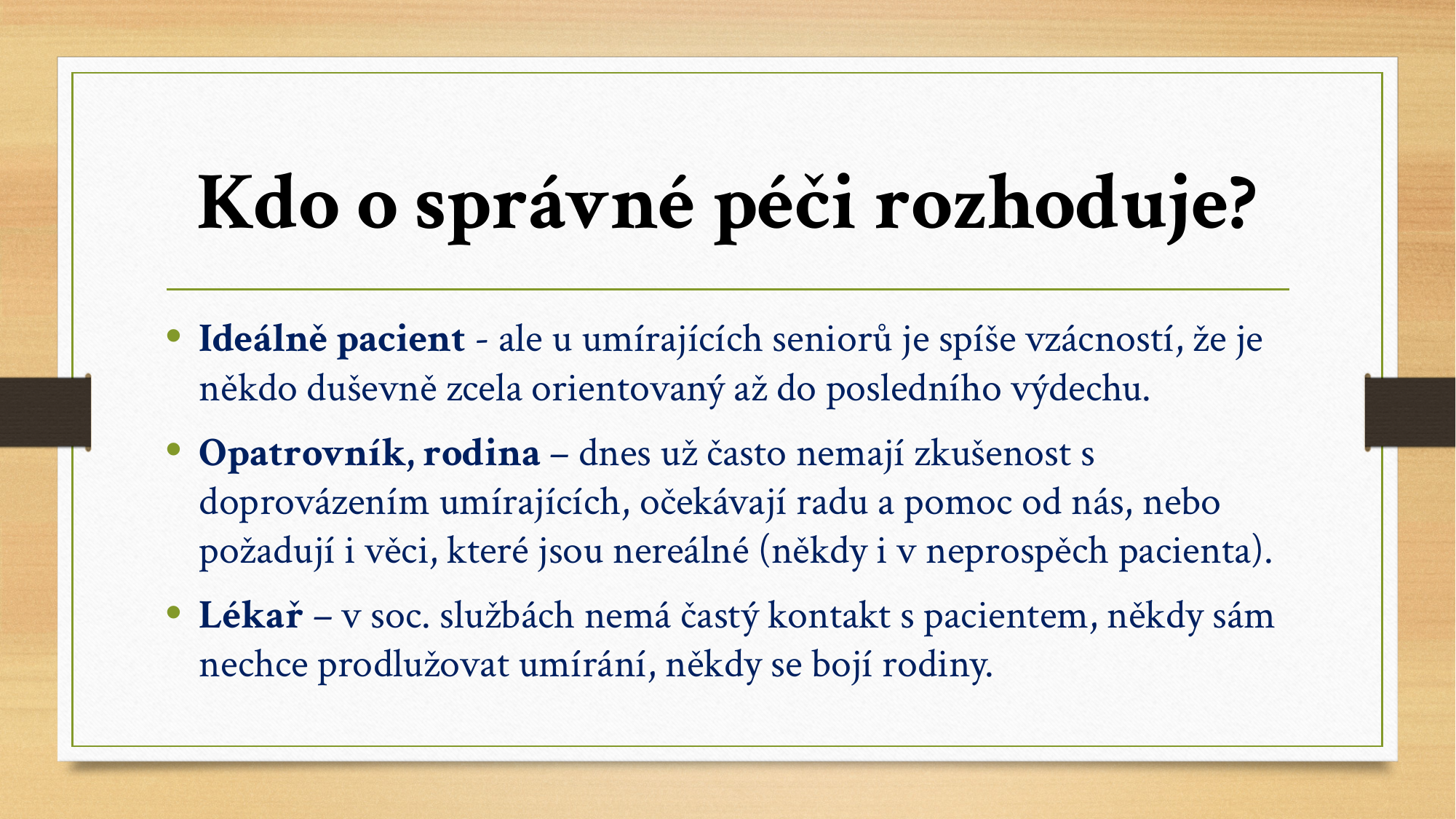

# Kdo o správné péči rozhoduje?
Ideálně pacient - ale u umírajících seniorů je spíše vzácností, že je někdo duševně zcela orientovaný až do posledního výdechu.
Opatrovník, rodina – dnes už často nemají zkušenost s doprovázením umírajících, očekávají radu a pomoc od nás, nebo požadují i věci, které jsou nereálné (někdy i v neprospěch pacienta).
Lékař – v soc. službách nemá častý kontakt s pacientem, někdy sám nechce prodlužovat umírání, někdy se bojí rodiny.